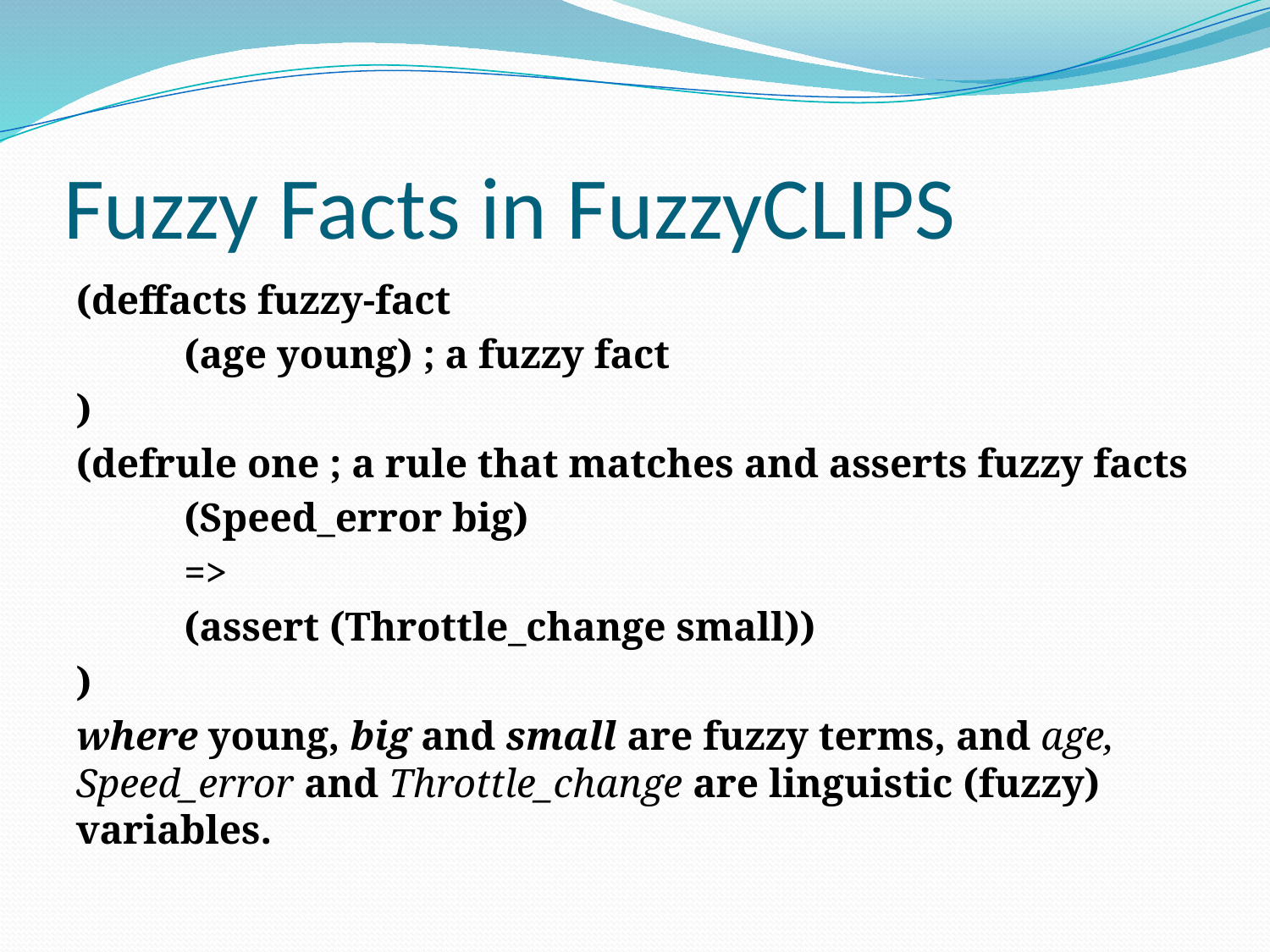

# Fuzzy Facts in FuzzyCLIPS
(deffacts fuzzy-fact
	(age young) ; a fuzzy fact
)
(defrule one ; a rule that matches and asserts fuzzy facts
	(Speed_error big)
	=>
	(assert (Throttle_change small))
)
where young, big and small are fuzzy terms, and age, Speed_error and Throttle_change are linguistic (fuzzy) variables.